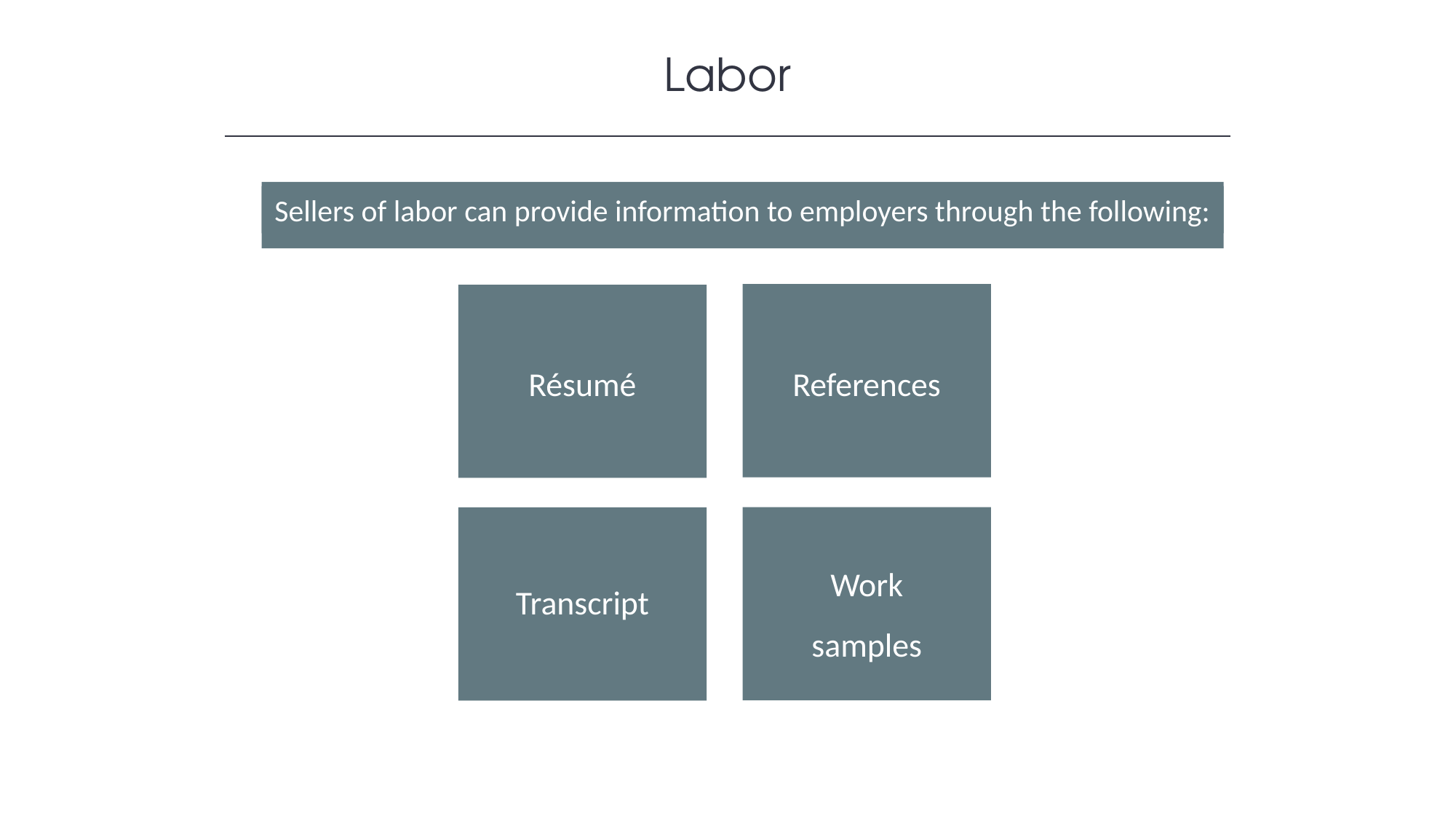

Labor

Sellers of labor can provide information to employers through the following:

References

Résumé

Work samples

Transcript